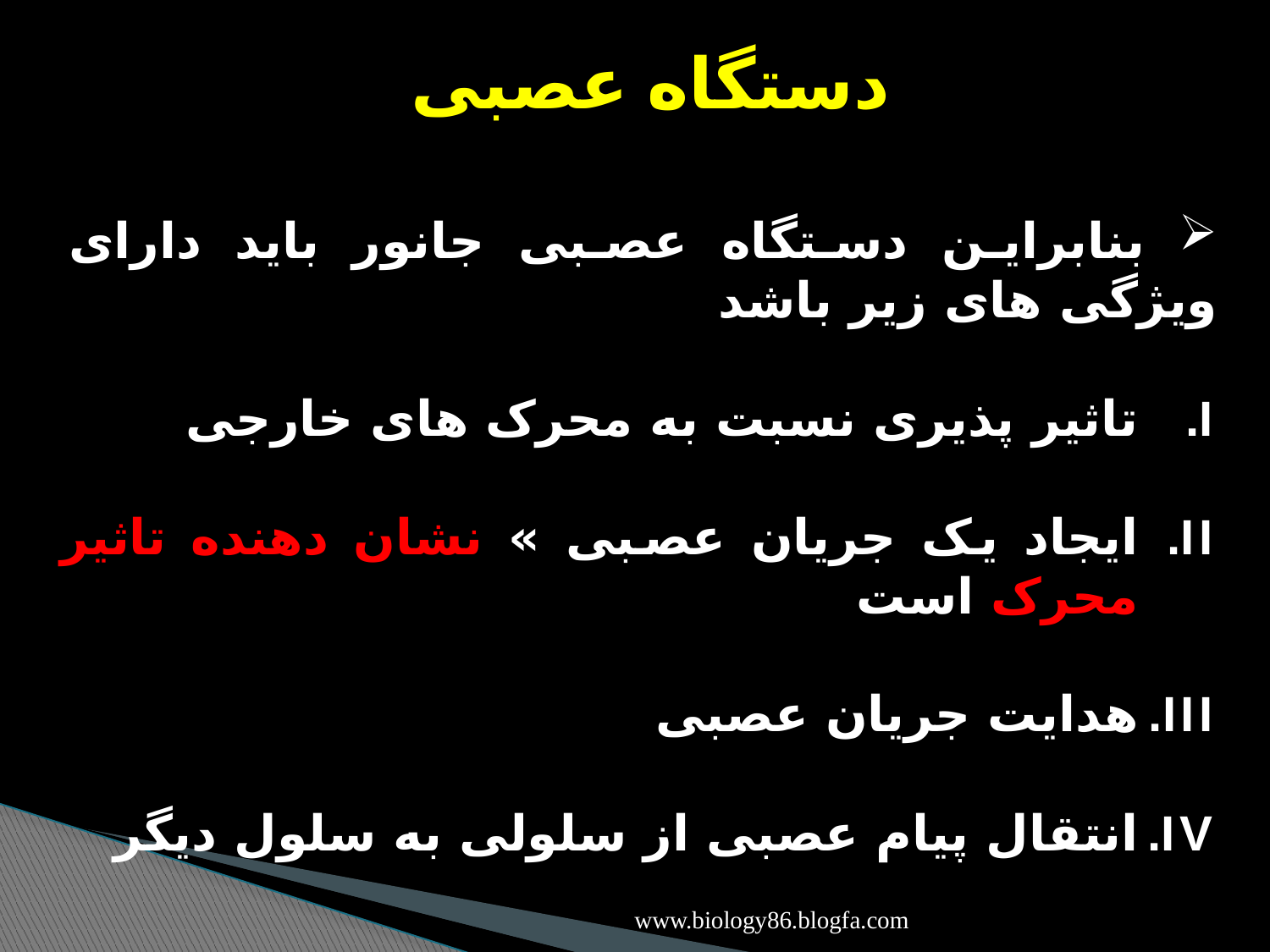

دستگاه عصبی
 بنابراین دستگاه عصبی جانور باید دارای ویژگی های زیر باشد

تاثیر پذیری نسبت به محرک های خارجی

ایجاد یک جریان عصبی » نشان دهنده تاثیر محرک است

هدایت جریان عصبی

انتقال پیام عصبی از سلولی به سلول دیگر
www.biology86.blogfa.com